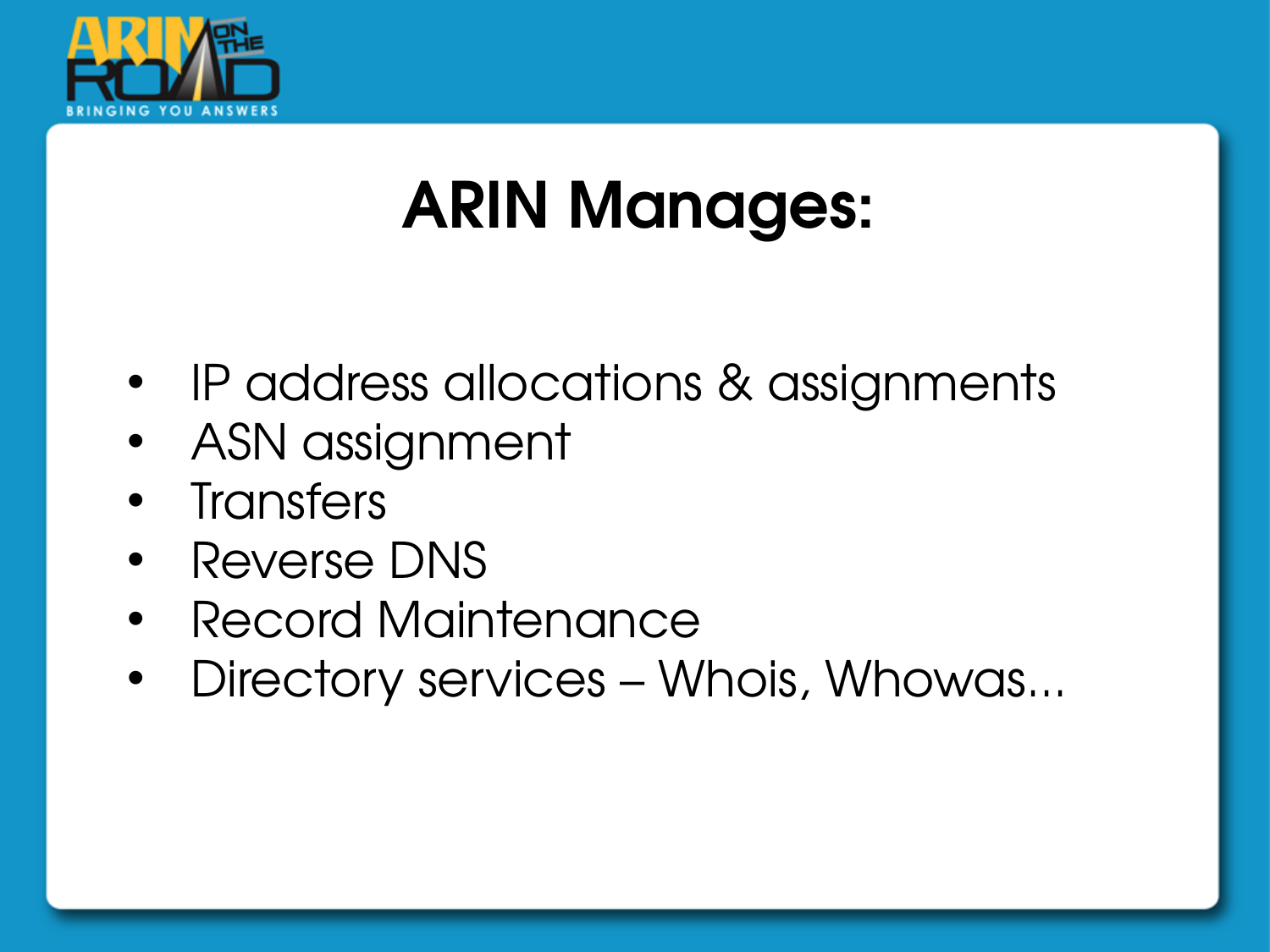

# ARIN Manages:

IP address allocations & assignments
ASN assignment
Transfers
Reverse DNS
Record Maintenance
Directory services – Whois, Whowas...